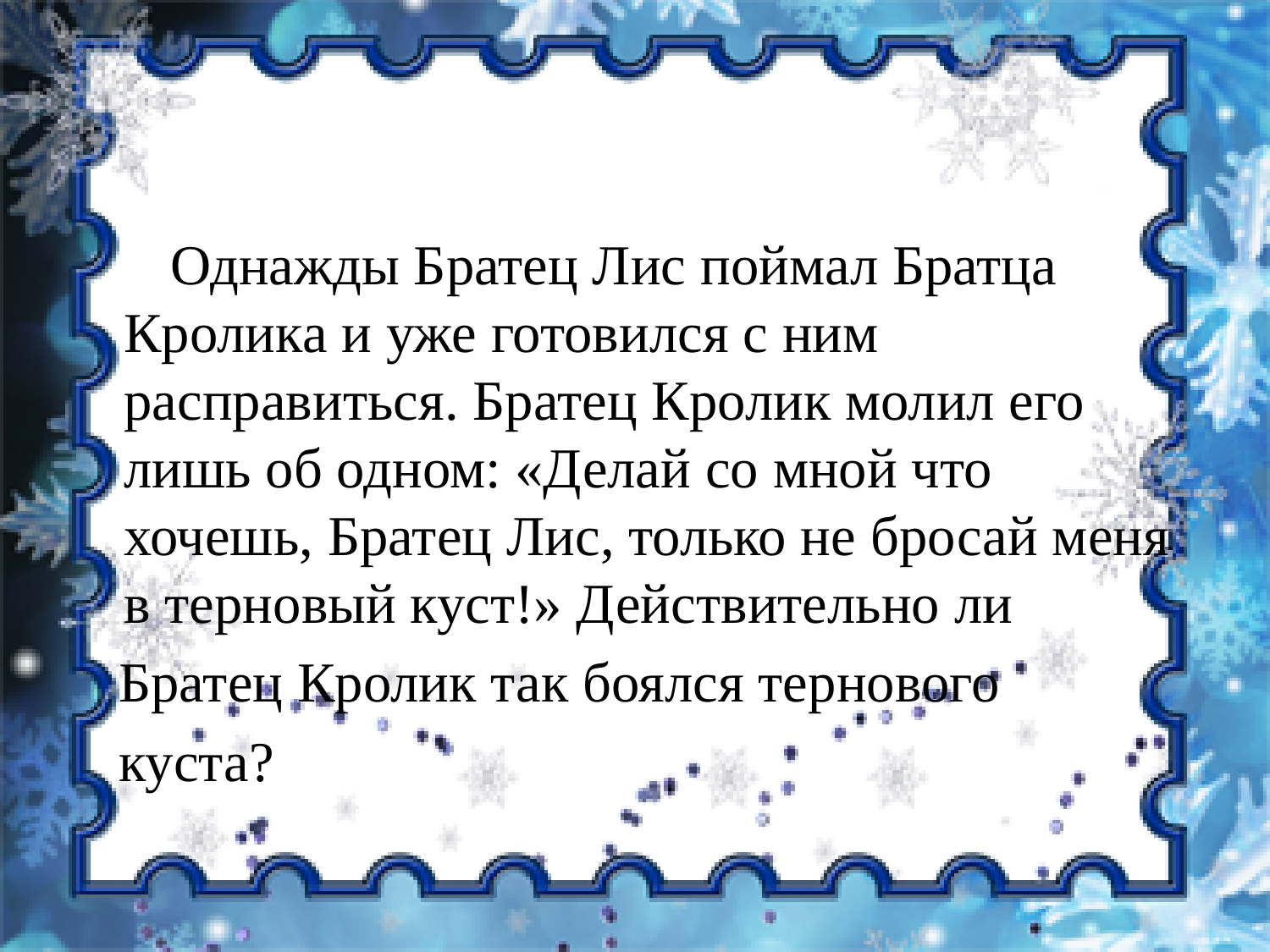

Однажды Братец Лис поймал Братца Кролика и уже готовился с ним расправиться. Братец Кролик молил его лишь об одном: «Делай со мной что хочешь, Братец Лис, только не бросай меня в терновый куст!» Действительно ли
   Братец Кролик так боялся тернового
   куста?